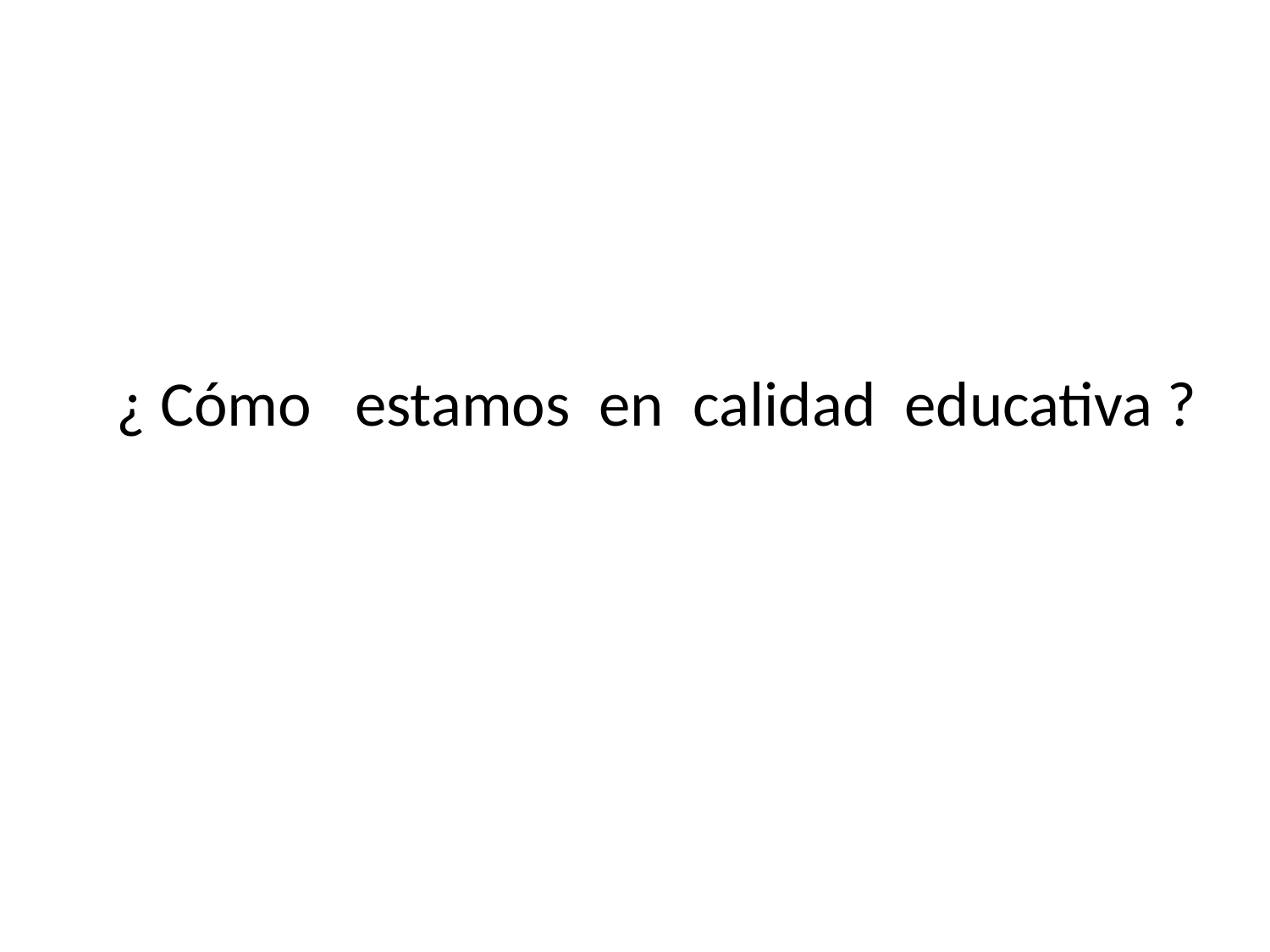

¿ Cómo   estamos  en  calidad  educativa ?